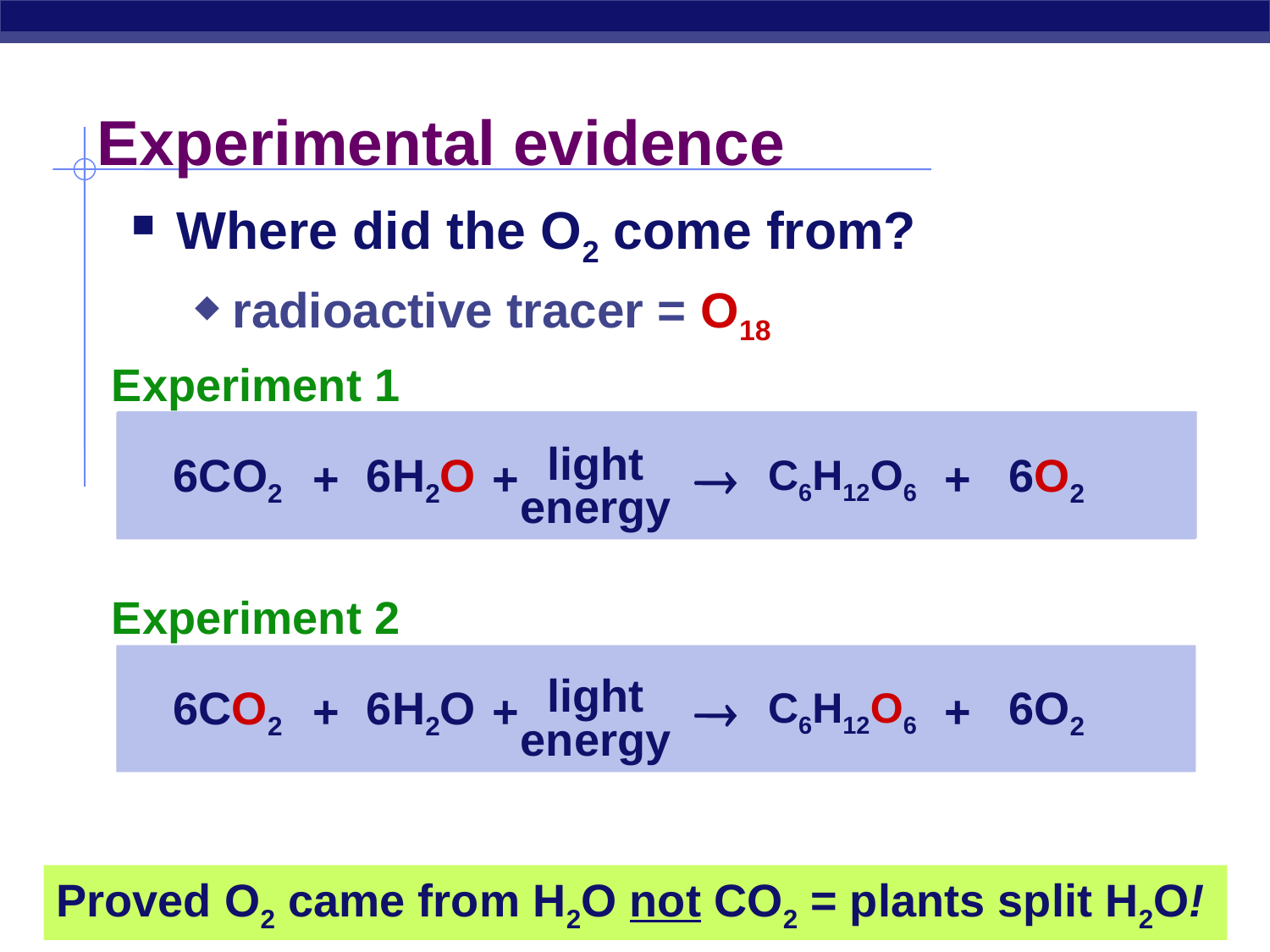

# Experimental evidence
Where did the O2 come from?
radioactive tracer = O18

light
energy
→
6CO2
+
6H2O
+
+
6O2
C6H12O6
Experiment 1

light
energy
→
6CO2
+
6H2O
+
+
6O2
C6H12O6
Experiment 2

light
energy
→
6CO2
+
6H2O
+
+
6O2
C6H12O6
Proved O2 came from H2O not CO2 = plants split H2O!